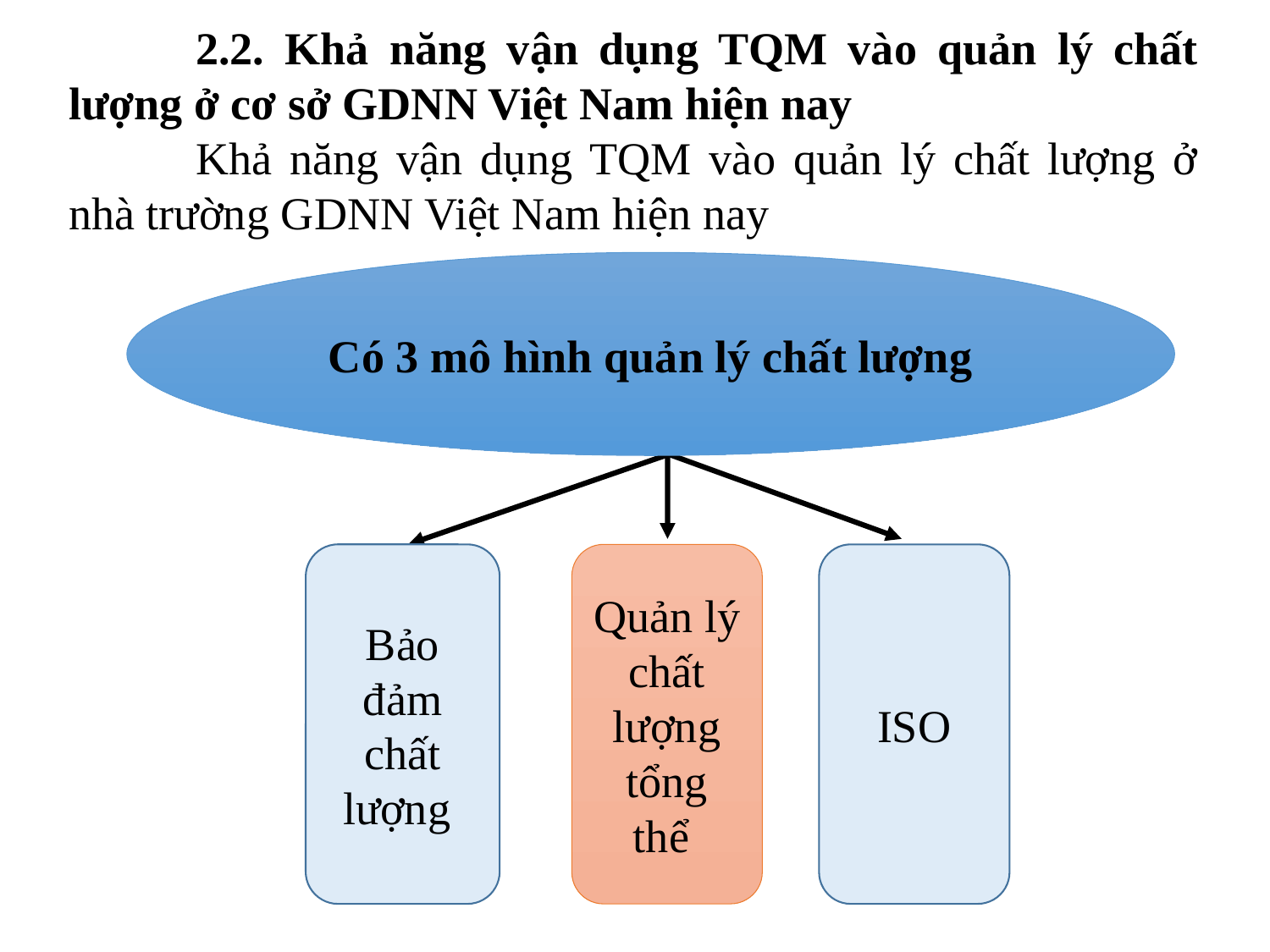

2.2. Khả năng vận dụng TQM vào quản lý chất lượng ở cơ sở GDNN Việt Nam hiện nay
	Khả năng vận dụng TQM vào quản lý chất lượng ở nhà trường GDNN Việt Nam hiện nay
 Có 3 mô hình quản lý chất lượng

Bảo đảm chất lượng
Quản lý chất lượng tổng thể
ISO